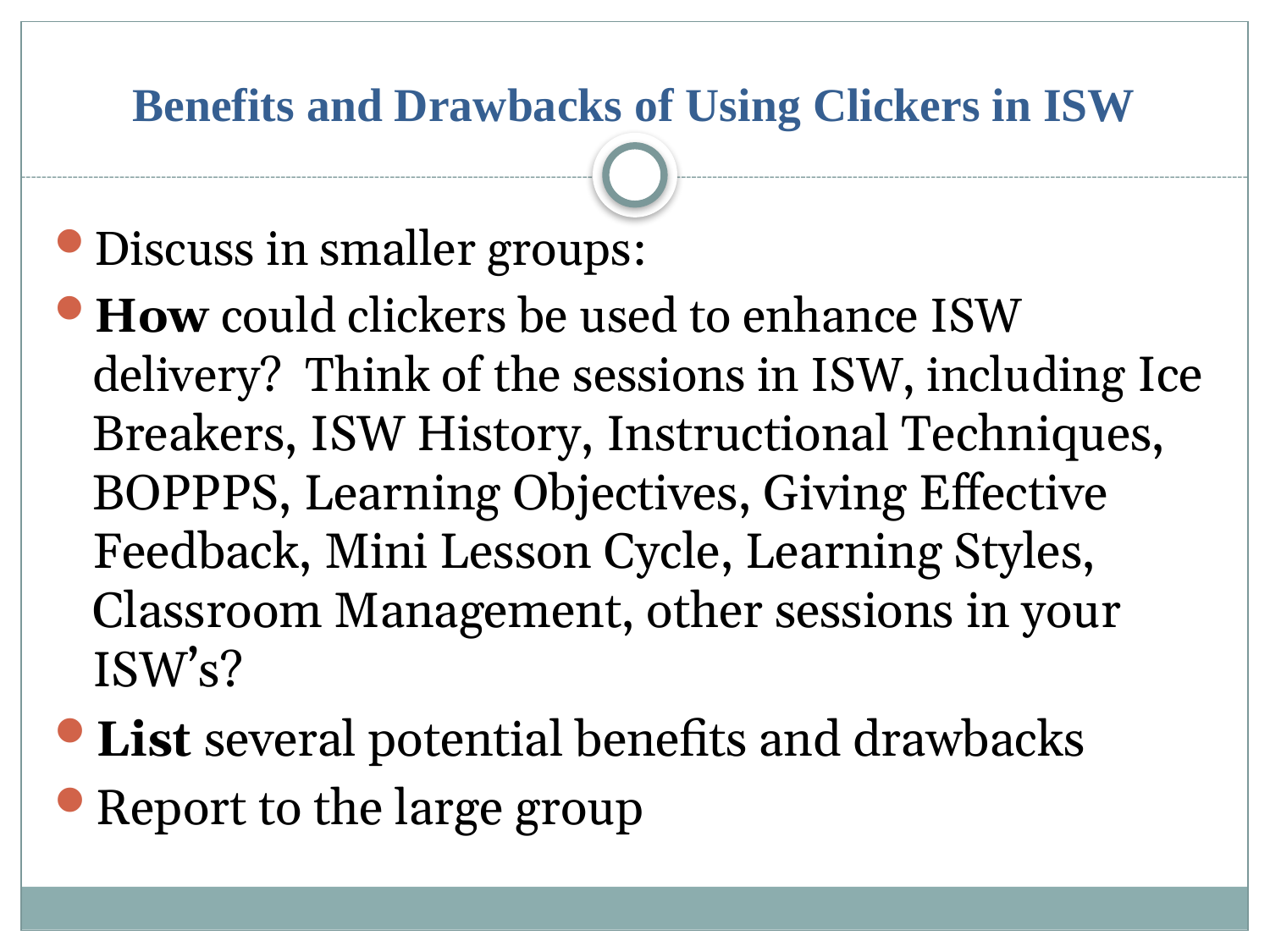

# Benefits and Drawbacks of Using Clickers in ISW
Discuss in smaller groups:
How could clickers be used to enhance ISW delivery?  Think of the sessions in ISW, including Ice Breakers, ISW History, Instructional Techniques, BOPPPS, Learning Objectives, Giving Effective Feedback, Mini Lesson Cycle, Learning Styles, Classroom Management, other sessions in your ISW’s?
List several potential benefits and drawbacks
Report to the large group